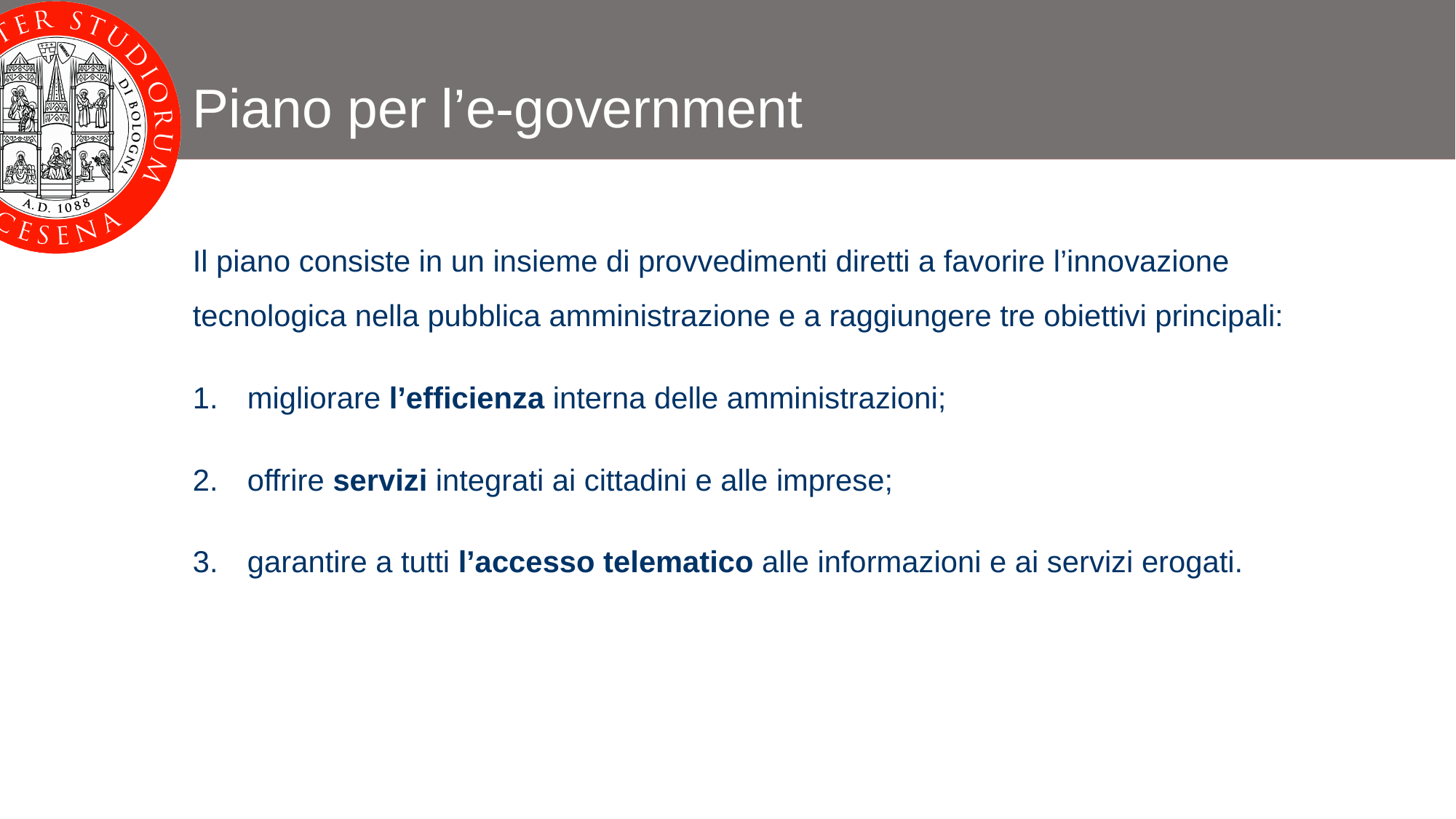

# Piano per l’e-government
Il piano consiste in un insieme di provvedimenti diretti a favorire l’innovazione tecnologica nella pubblica amministrazione e a raggiungere tre obiettivi principali:
migliorare l’efficienza interna delle amministrazioni;
offrire servizi integrati ai cittadini e alle imprese;
garantire a tutti l’accesso telematico alle informazioni e ai servizi erogati.